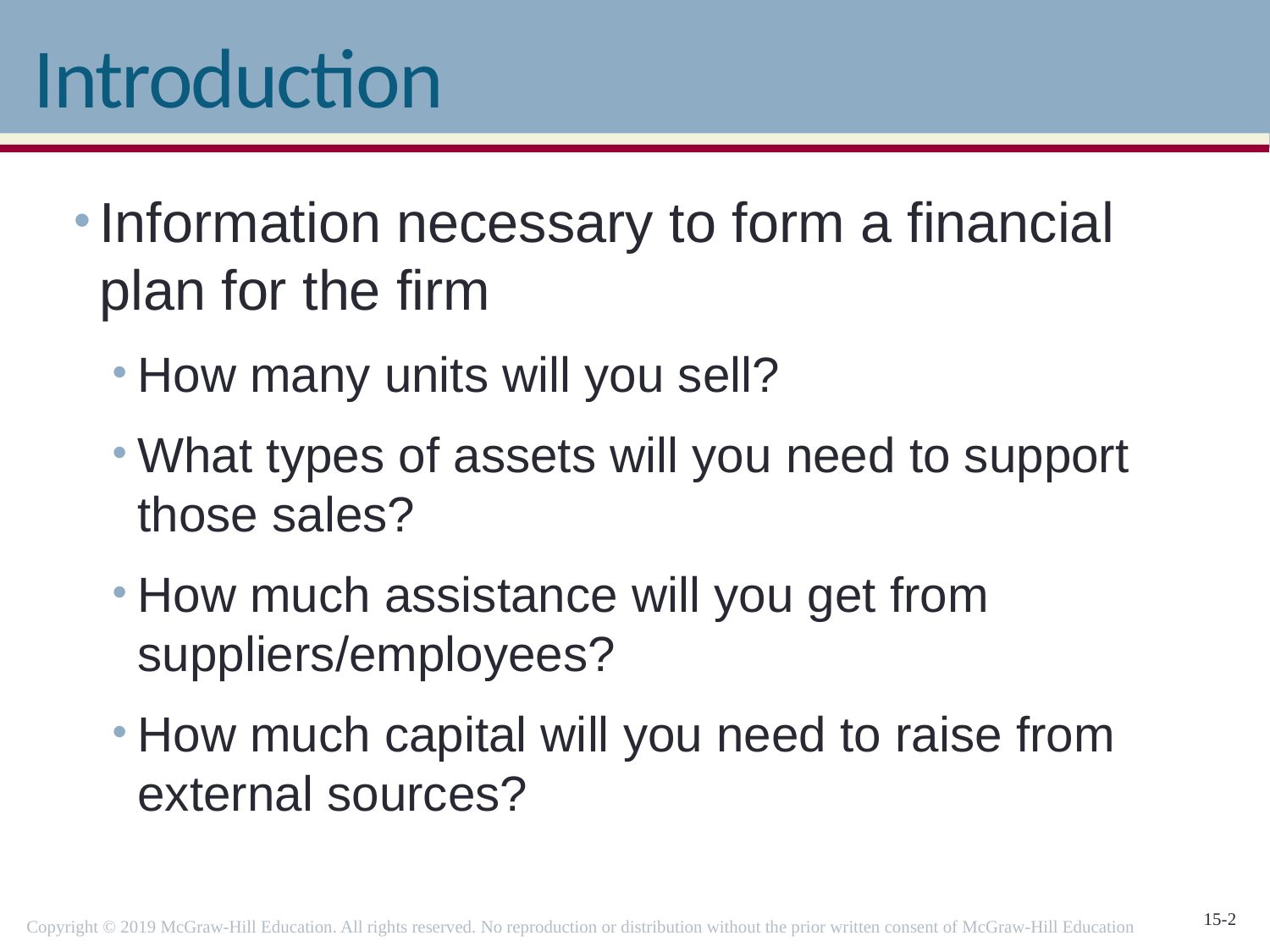

# Introduction
Information necessary to form a financial plan for the firm
How many units will you sell?
What types of assets will you need to support those sales?
How much assistance will you get from suppliers/employees?
How much capital will you need to raise from external sources?
Copyright © 2019 McGraw-Hill Education. All rights reserved. No reproduction or distribution without the prior written consent of McGraw-Hill Education